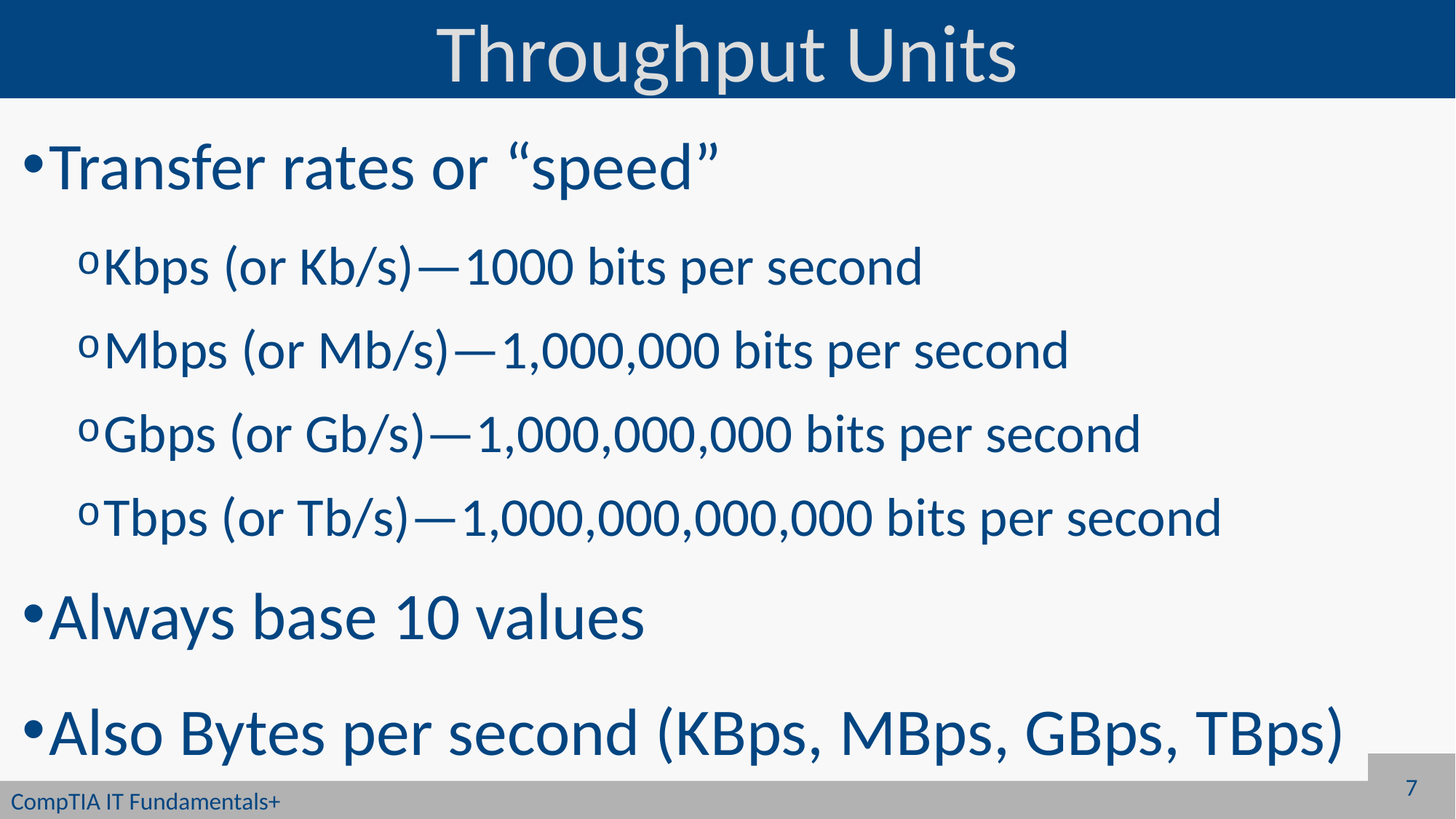

# Throughput Units
Transfer rates or “speed”
Kbps (or Kb/s)—1000 bits per second
Mbps (or Mb/s)—1,000,000 bits per second
Gbps (or Gb/s)—1,000,000,000 bits per second
Tbps (or Tb/s)—1,000,000,000,000 bits per second
Always base 10 values
Also Bytes per second (KBps, MBps, GBps, TBps)
7
CompTIA IT Fundamentals+